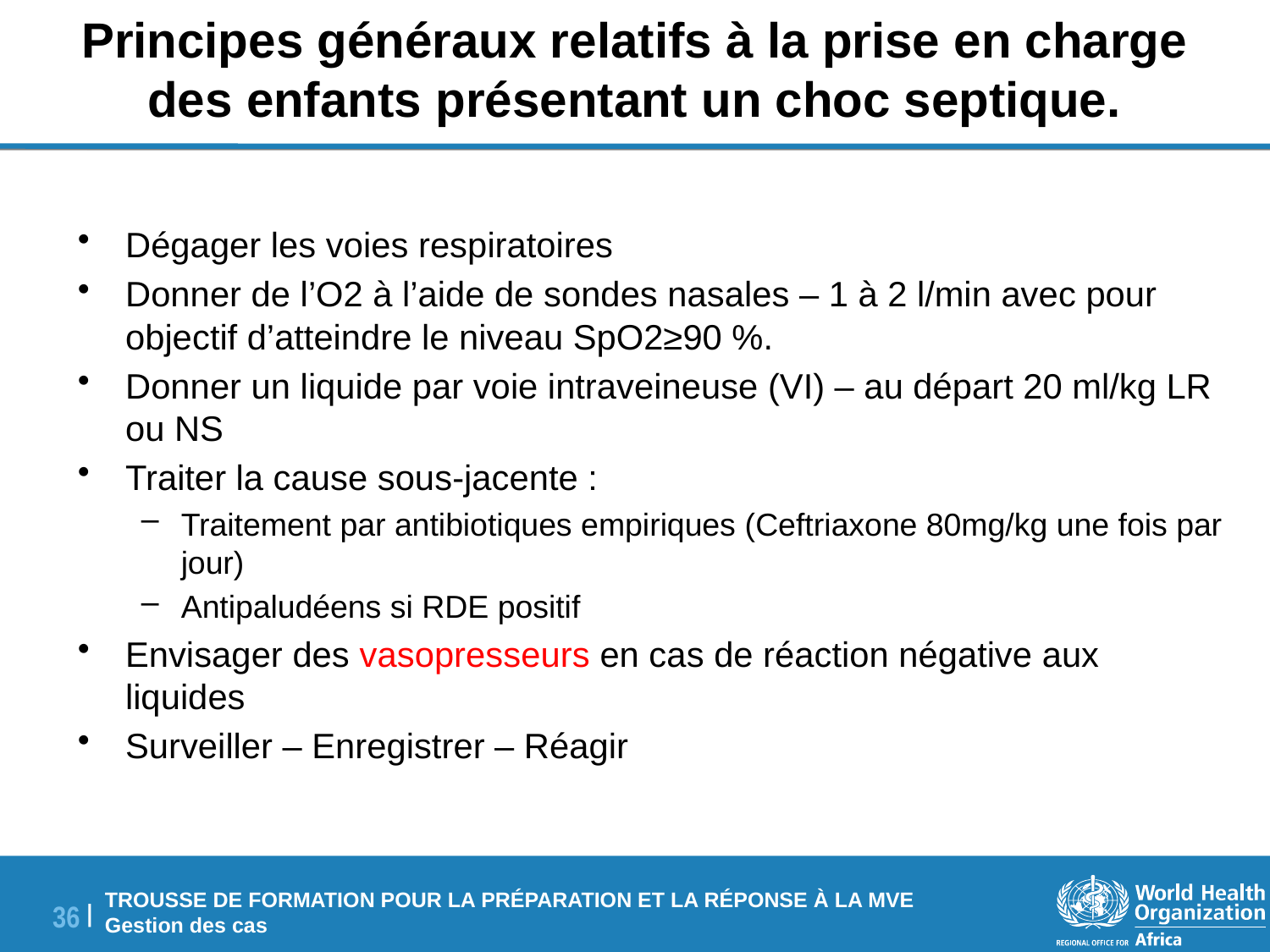

# Principes généraux relatifs à la prise en charge des enfants présentant un choc septique.
Dégager les voies respiratoires
Donner de l’O2 à l’aide de sondes nasales – 1 à 2 l/min avec pour objectif d’atteindre le niveau SpO2≥90 %.
Donner un liquide par voie intraveineuse (VI) – au départ 20 ml/kg LR ou NS
Traiter la cause sous-jacente :
Traitement par antibiotiques empiriques (Ceftriaxone 80mg/kg une fois par jour)
Antipaludéens si RDE positif
Envisager des vasopresseurs en cas de réaction négative aux liquides
Surveiller – Enregistrer – Réagir